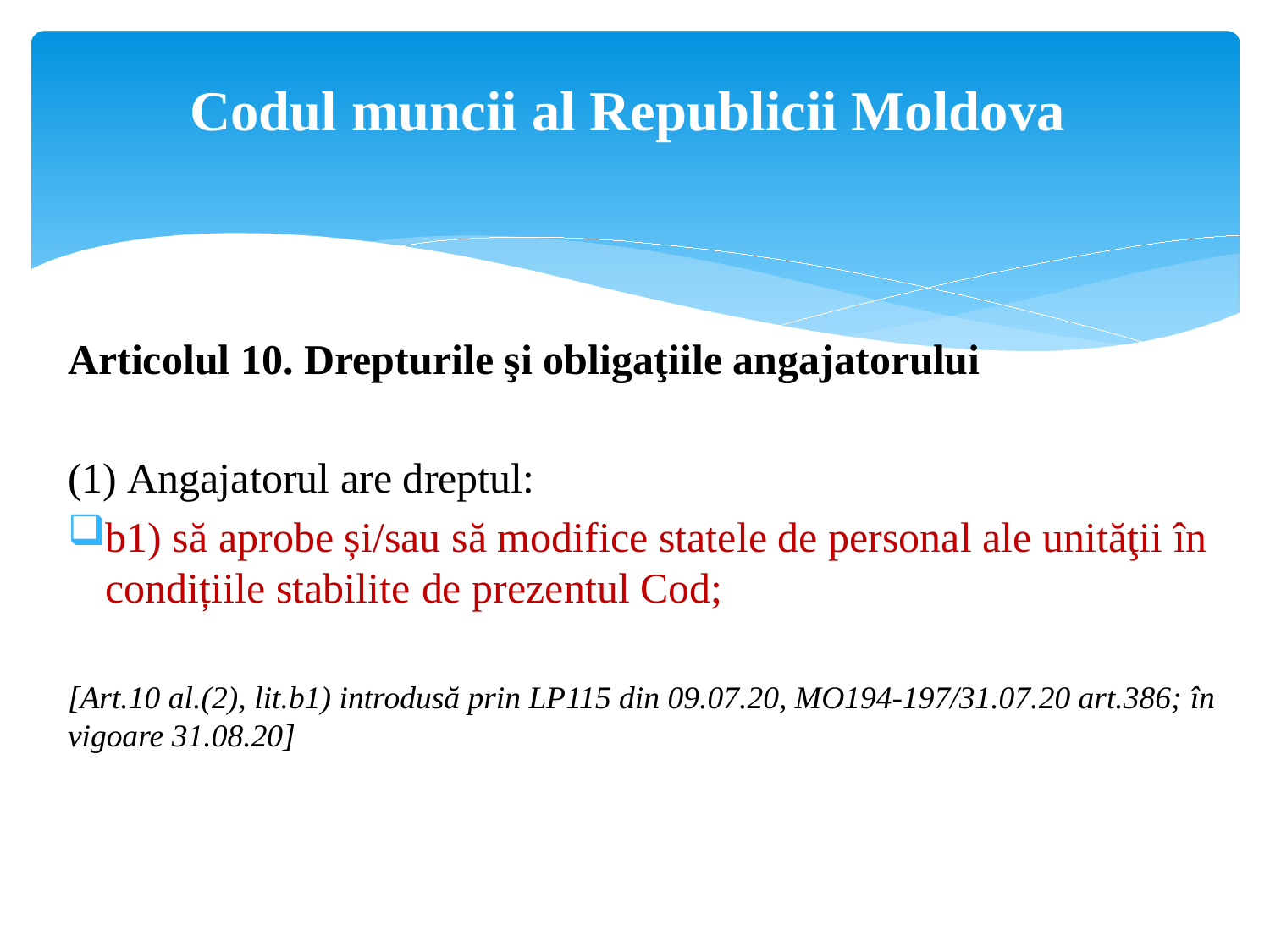

# Codul muncii al Republicii Moldova
Articolul 10. Drepturile şi obligaţiile angajatorului

(1) Angajatorul are dreptul:
b1) să aprobe și/sau să modifice statele de personal ale unităţii în condițiile stabilite de prezentul Cod;

[Art.10 al.(2), lit.b1) introdusă prin LP115 din 09.07.20, MO194-197/31.07.20 art.386; în vigoare 31.08.20]